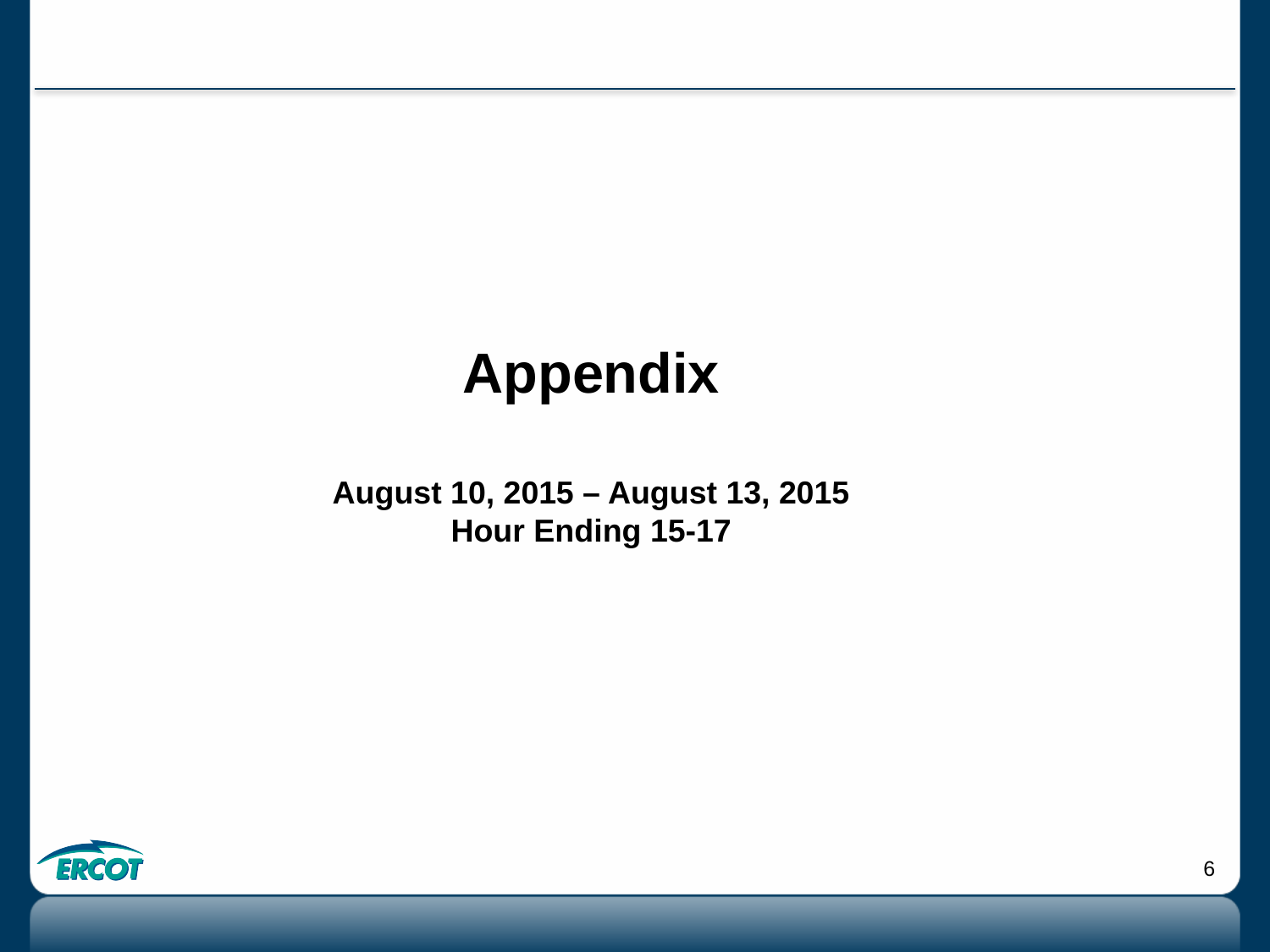

Appendix

August 10, 2015 – August 13, 2015
Hour Ending 15-17